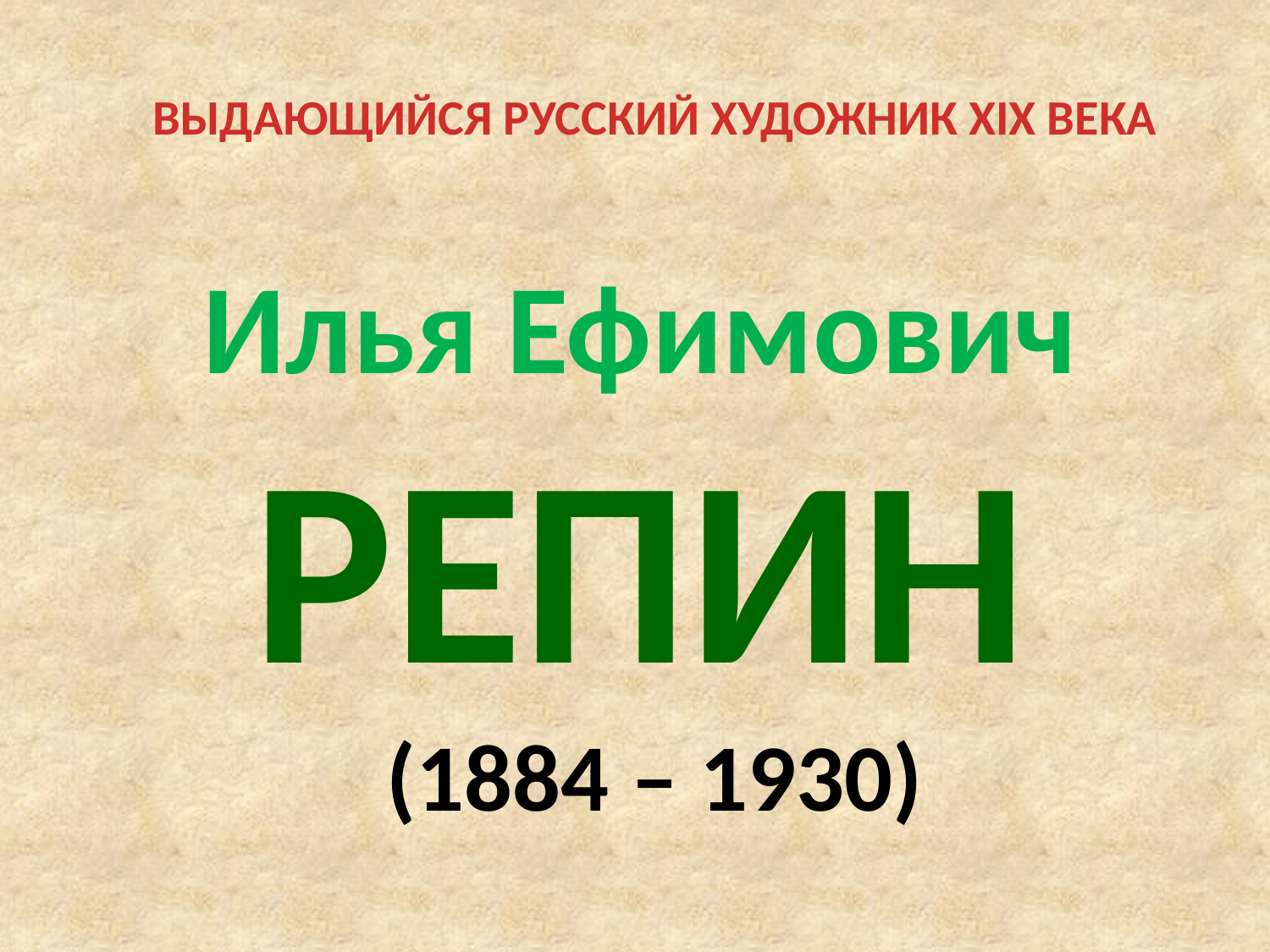

ВЫДАЮЩИЙСЯ РУССКИЙ ХУДОЖНИК XIX ВЕКА

Илья Ефимович
РЕПИН
(1884 – 1930)